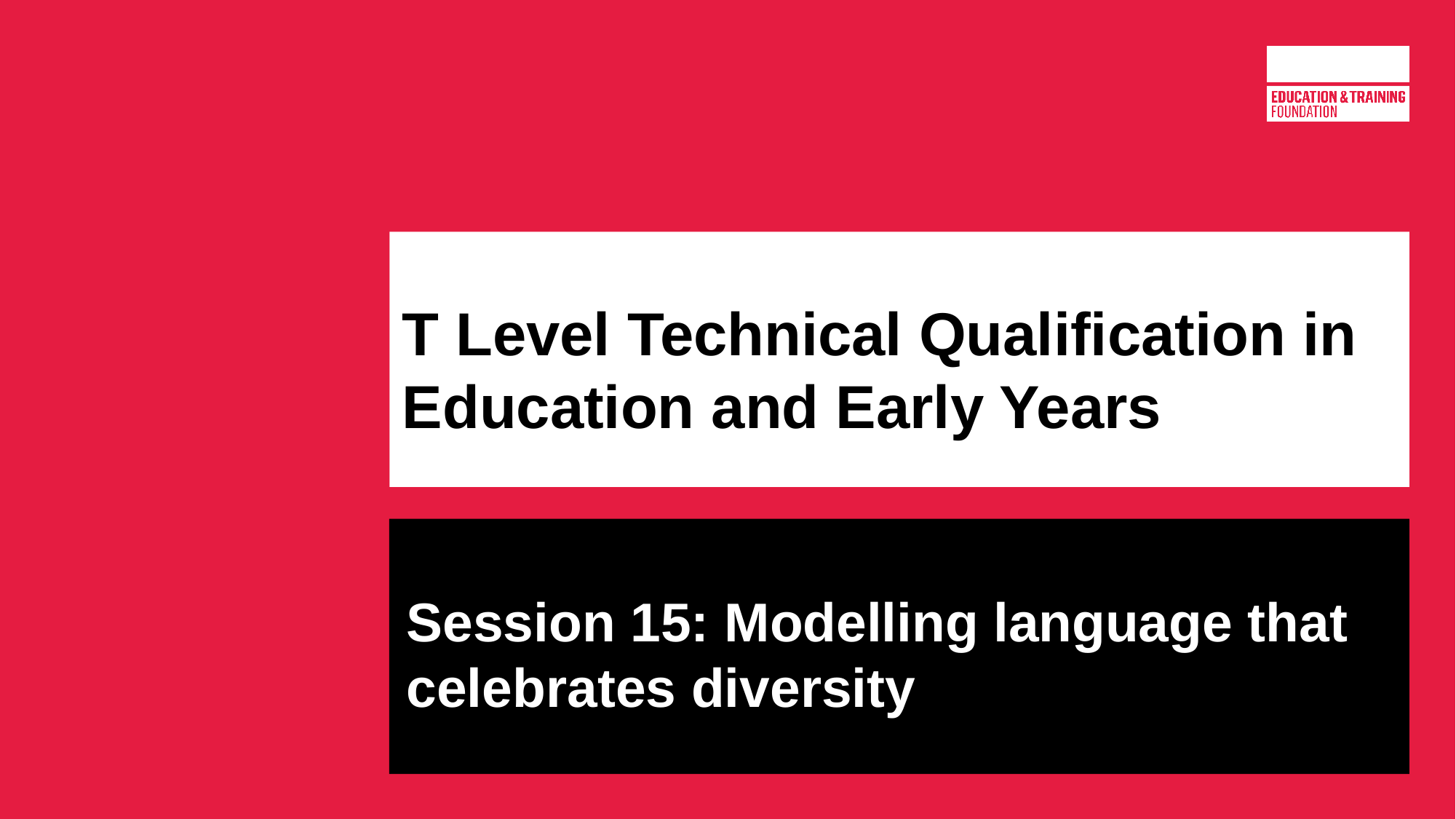

# T Level Technical Qualification in Education and Early Years
Session 15: Modelling language that celebrates diversity.